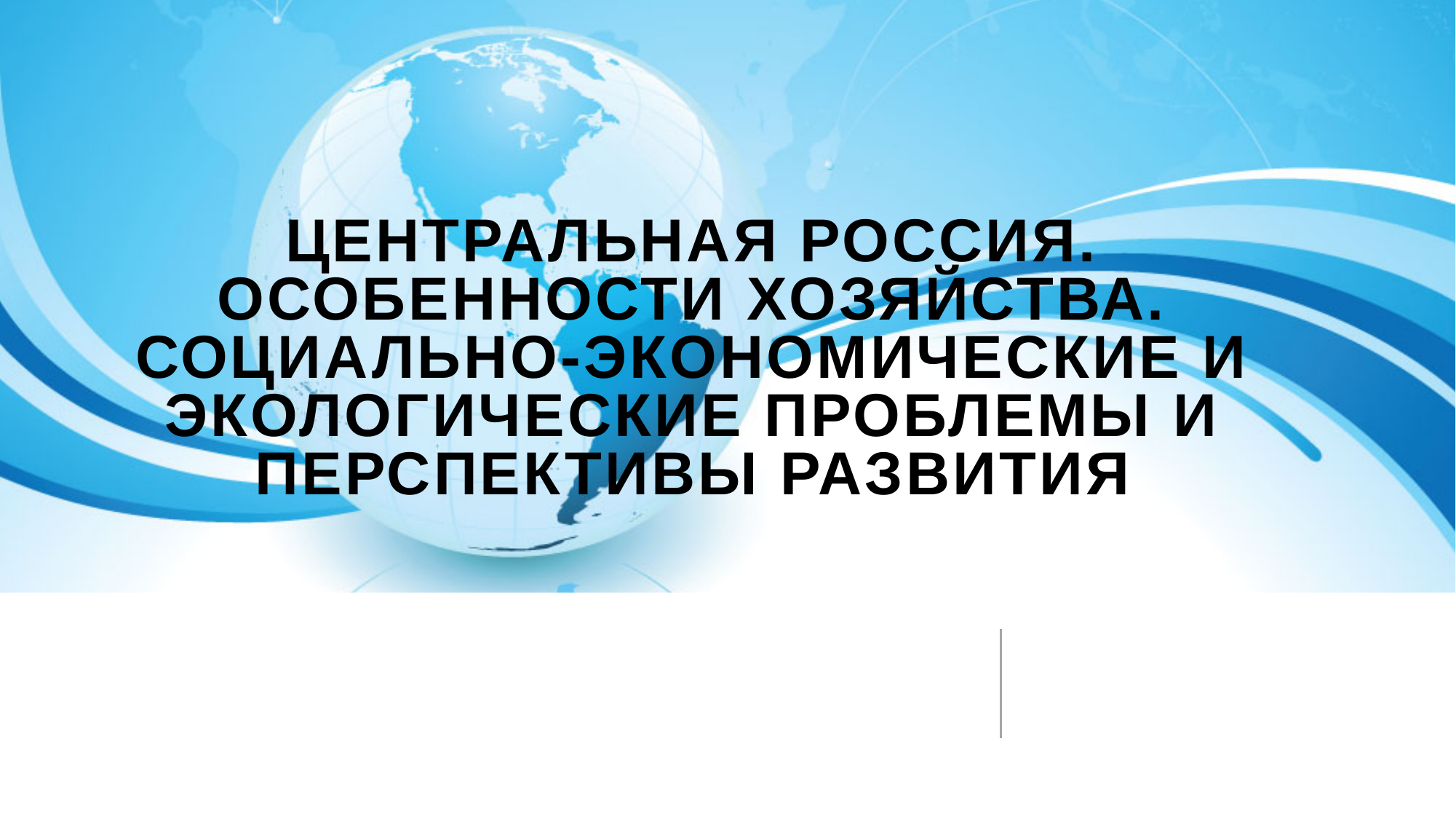

# Центральная Россия. Особенности хозяйства. Социально-экономические и экологические проблемы и перспективы развития